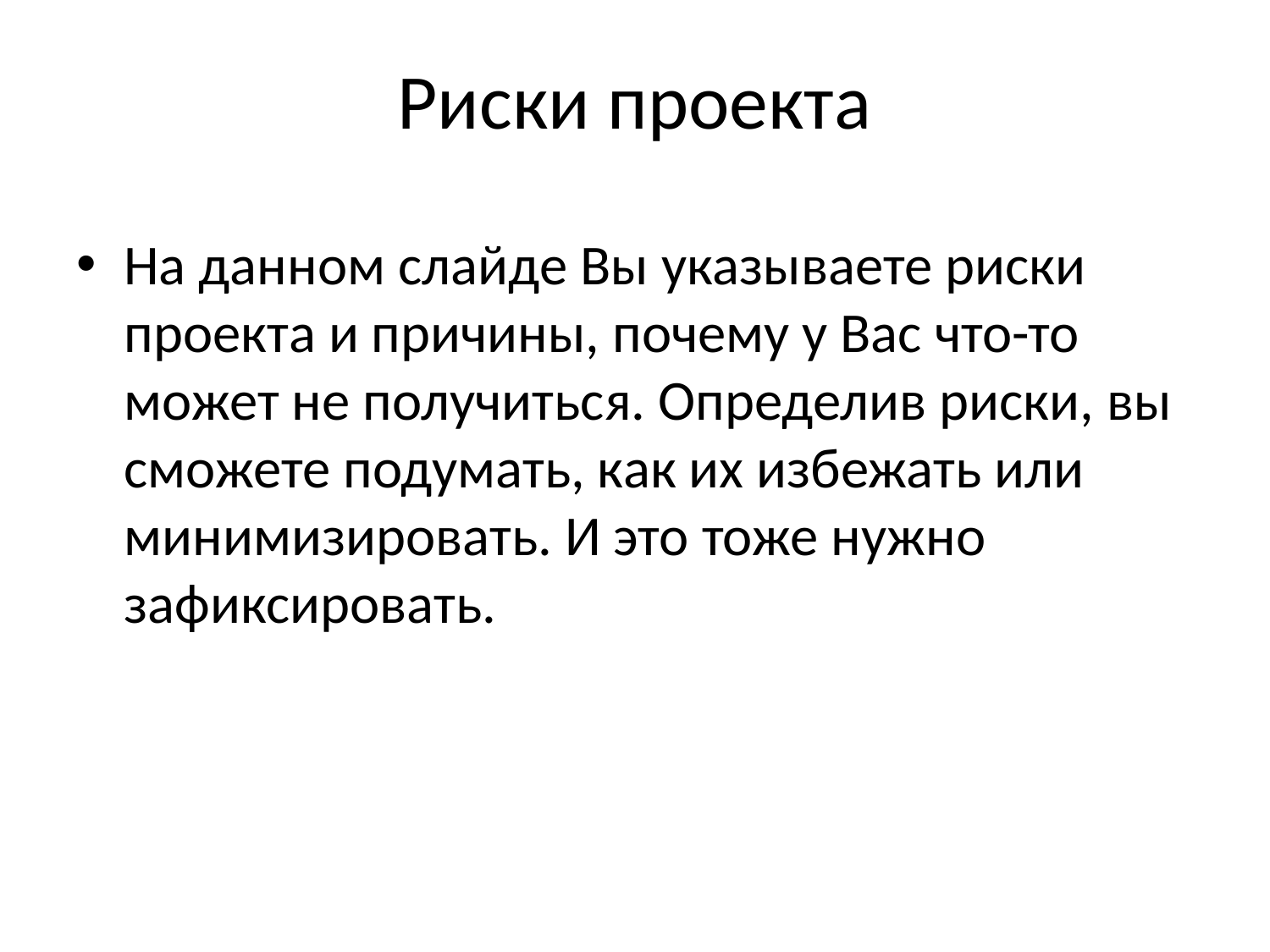

# Риски проекта
На данном слайде Вы указываете риски проекта и причины, почему у Вас что-то может не получиться. Определив риски, вы сможете подумать, как их избежать или минимизировать. И это тоже нужно зафиксировать.